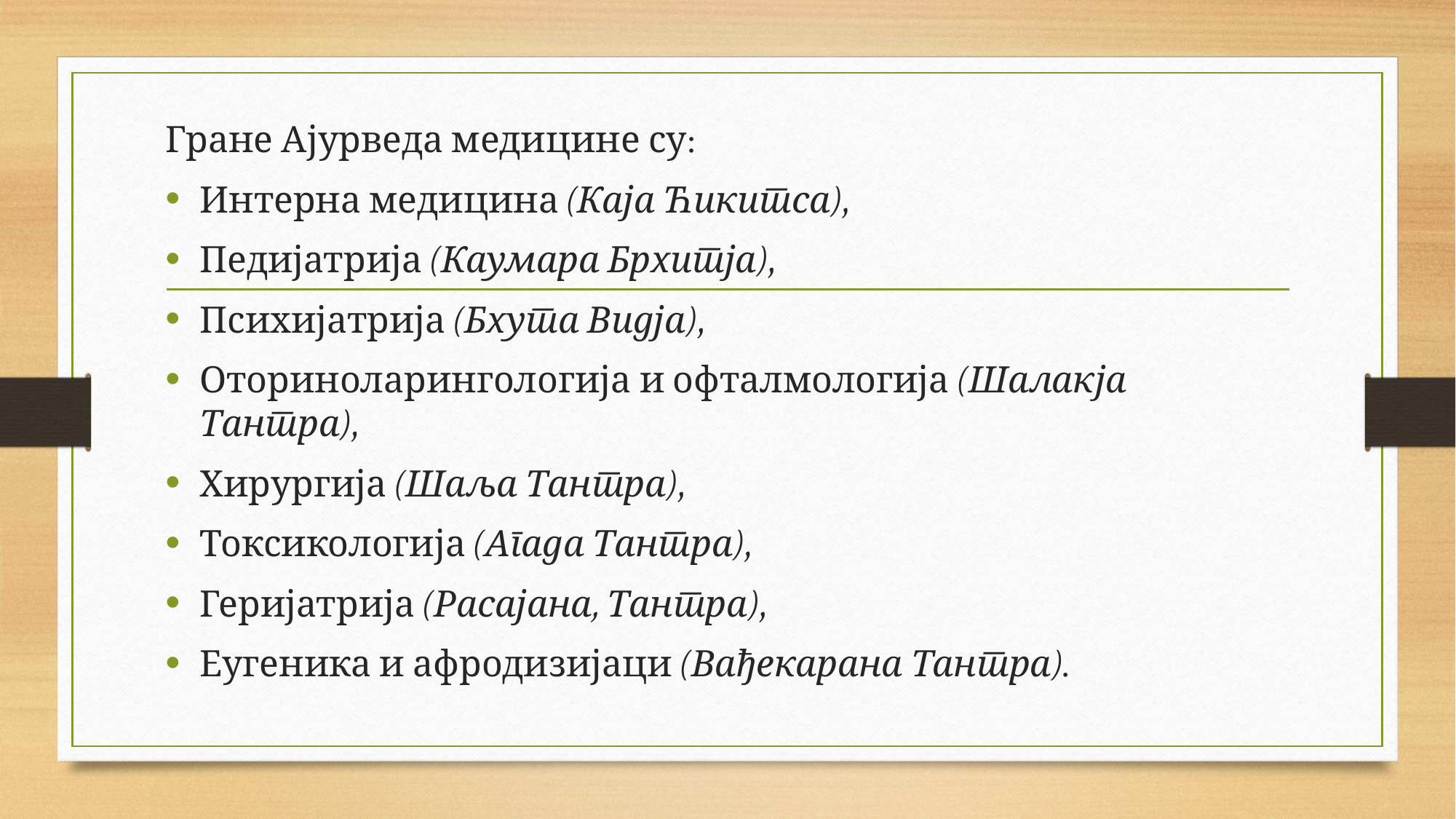

Гране Ајурведа медицине су:
Интерна медицина (Каја Ћикитса),
Педијатрија (Каумара Брхитја),
Психијатрија (Бхута Видја),
Оториноларингологија и офталмологија (Шалакја Тантра),
Хирургија (Шаља Тантра),
Токсикологија (Агада Тантра),
Геријатрија (Расајана, Тантра),
Еугеника и афродизијаци (Вађекарана Тантра).